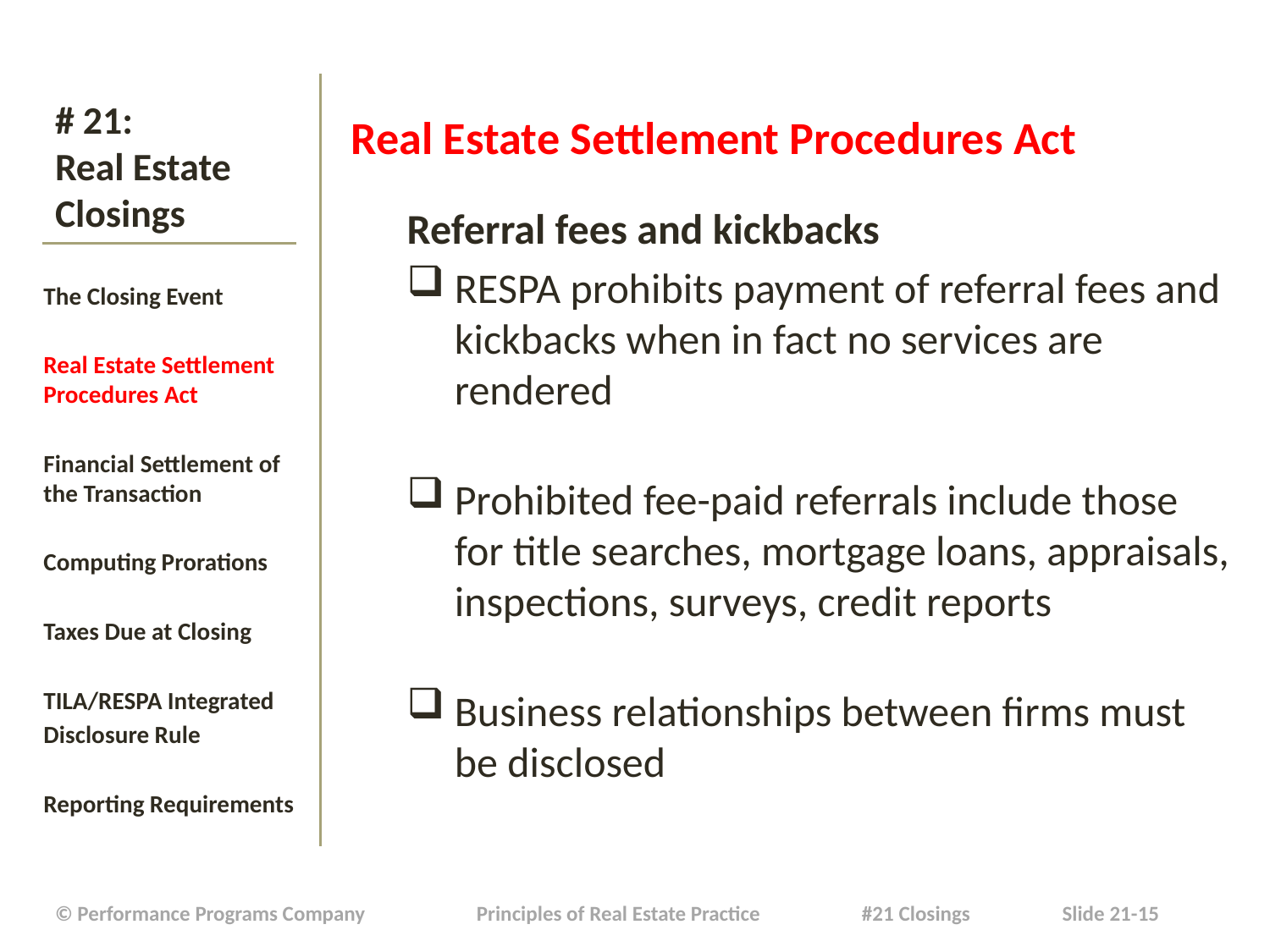

Real Estate Settlement Procedures Act

Referral fees and kickbacks
RESPA prohibits payment of referral fees and kickbacks when in fact no services are rendered
Prohibited fee-paid referrals include those for title searches, mortgage loans, appraisals, inspections, surveys, credit reports
Business relationships between firms must be disclosed

# # 21: Real Estate Closings

The Closing Event

Real Estate Settlement Procedures Act

Financial Settlement of the Transaction

Computing Prorations

Taxes Due at Closing

TILA/RESPA Integrated
Disclosure Rule

Reporting Requirements

| © Performance Programs Company Principles of Real Estate Practice #21 Closings Slide 21-15 |
| --- |